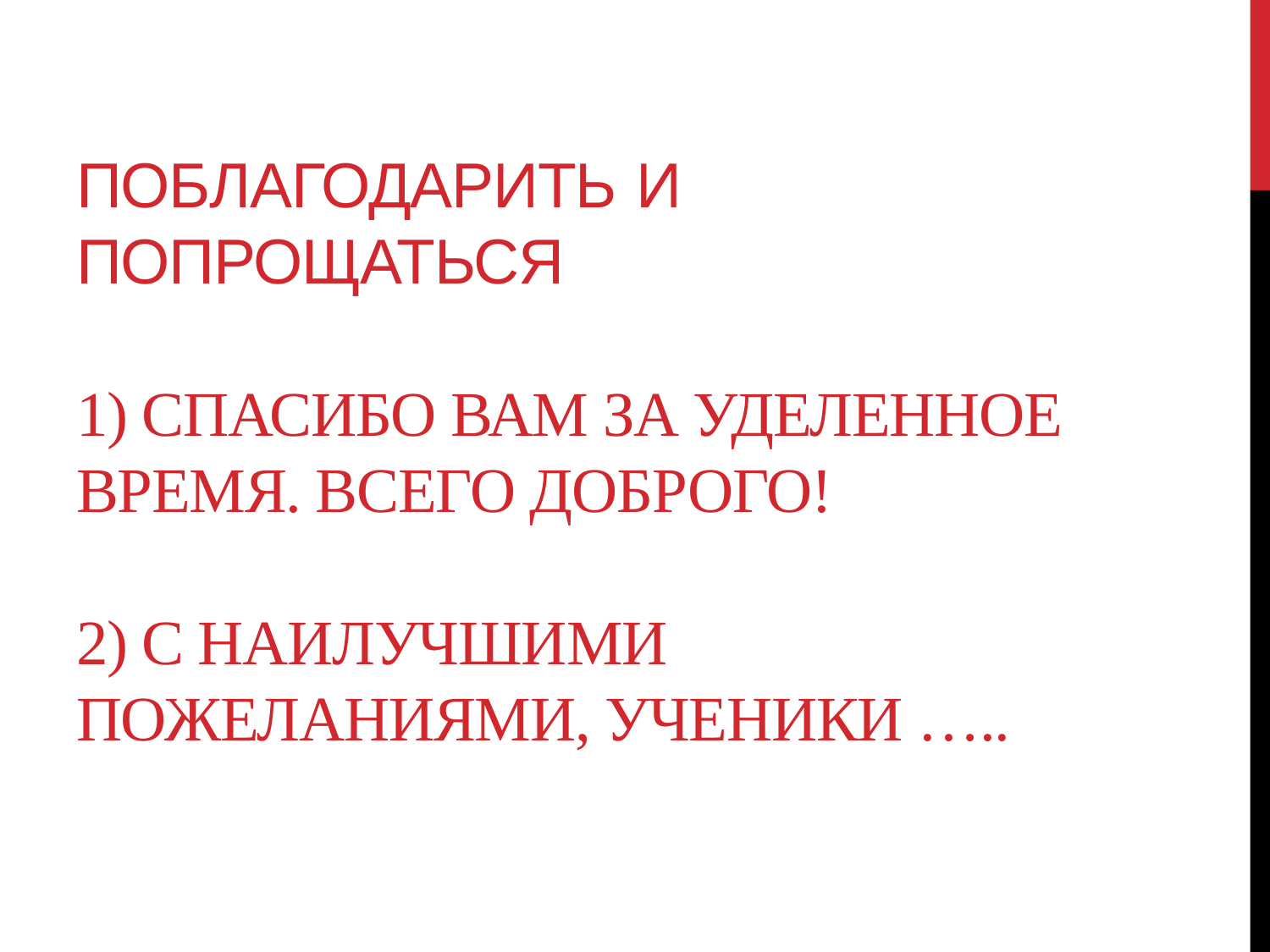

# Поблагодарить и попрощаться 1) Спасибо Вам за уделенное время. Всего доброго! 2) С наилучшими пожеланиями, ученики …..